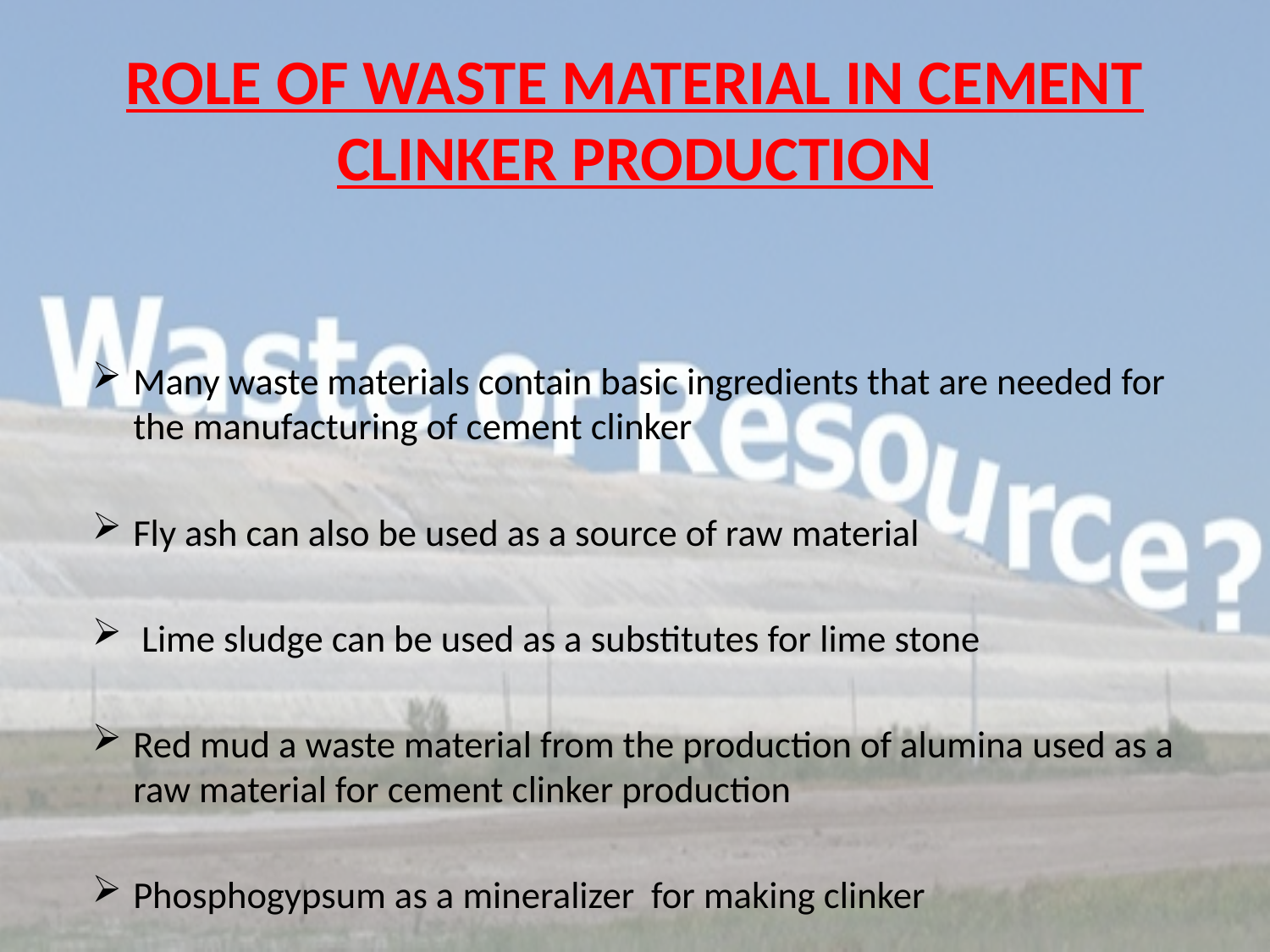

# ROLE OF WASTE MATERIAL IN CEMENT CLINKER PRODUCTION

Many waste materials contain basic ingredients that are needed for the manufacturing of cement clinker

Fly ash can also be used as a source of raw material

 Lime sludge can be used as a substitutes for lime stone

Red mud a waste material from the production of alumina used as a raw material for cement clinker production

Phosphogypsum as a mineralizer  for making clinker